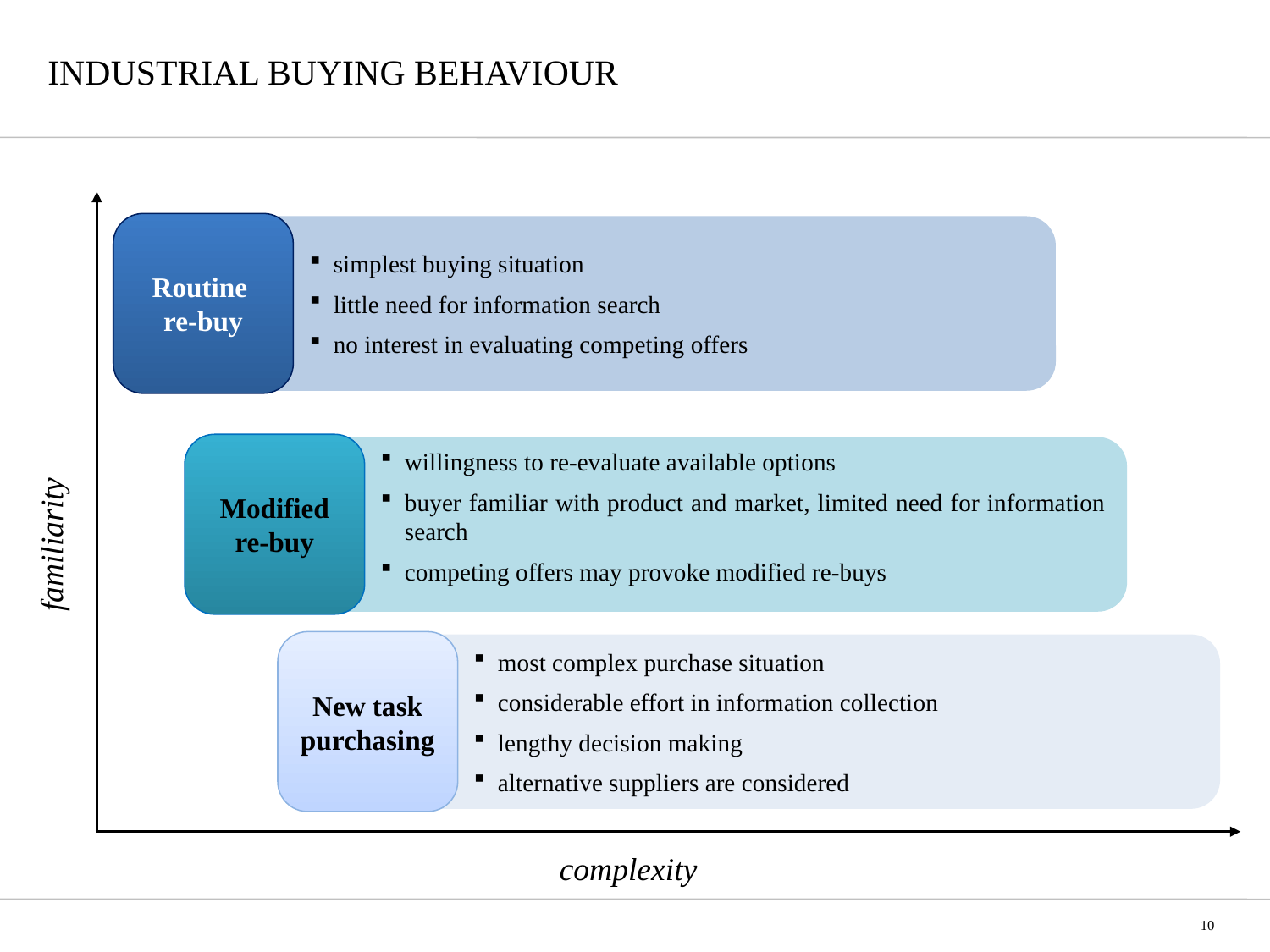

# INDUSTRIAL BUYING BEHAVIOUR
Routine
re-buy
simplest buying situation
little need for information search
no interest in evaluating competing offers
familiarity
Modified
re-buy
willingness to re-evaluate available options
buyer familiar with product and market, limited need for information search
competing offers may provoke modified re-buys

New task purchasing
most complex purchase situation
considerable effort in information collection
lengthy decision making
alternative suppliers are considered
complexity